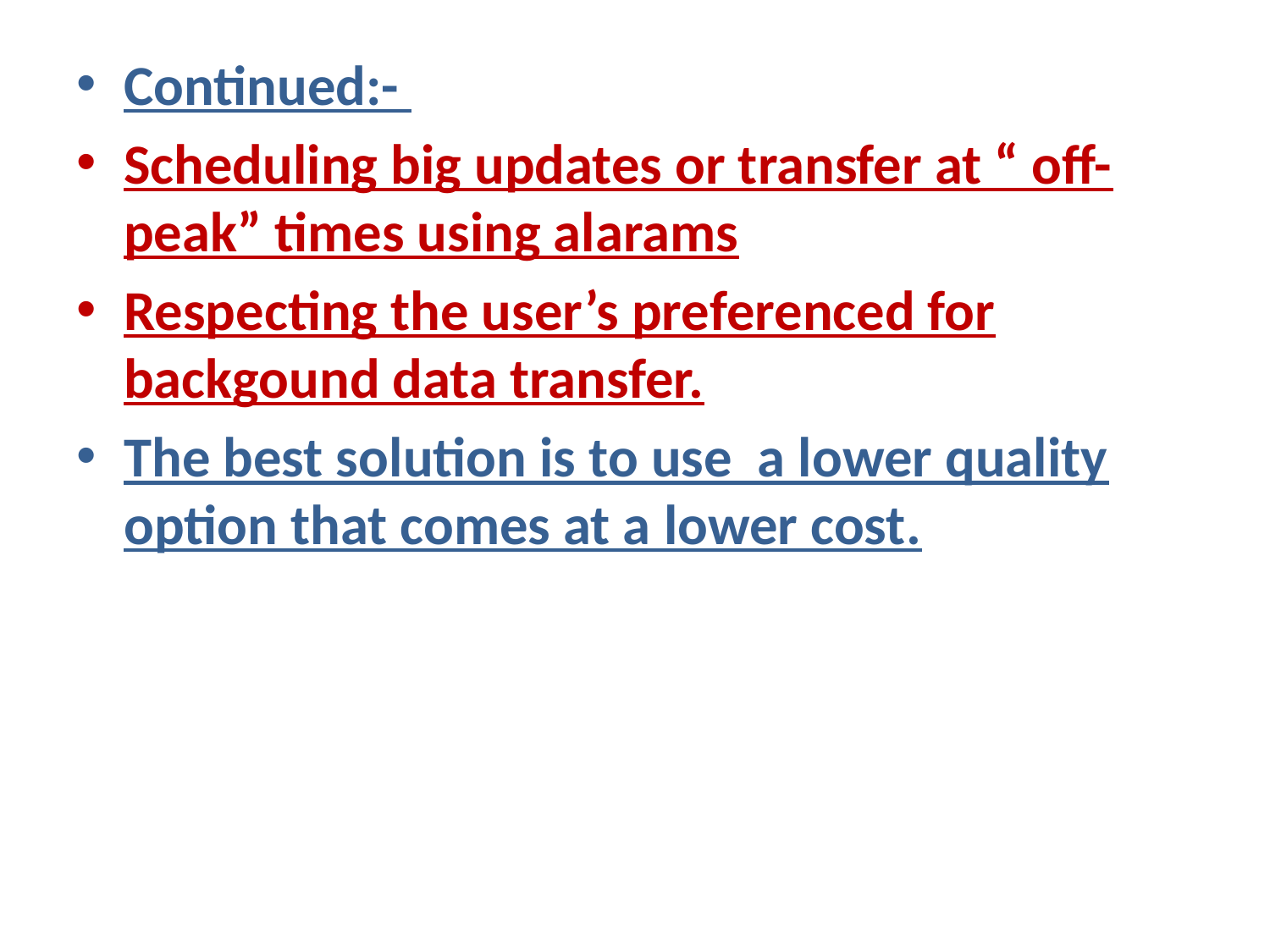

Continued:-
Scheduling big updates or transfer at “ off-peak” times using alarams
Respecting the user’s preferenced for backgound data transfer.
The best solution is to use  a lower quality option that comes at a lower cost.